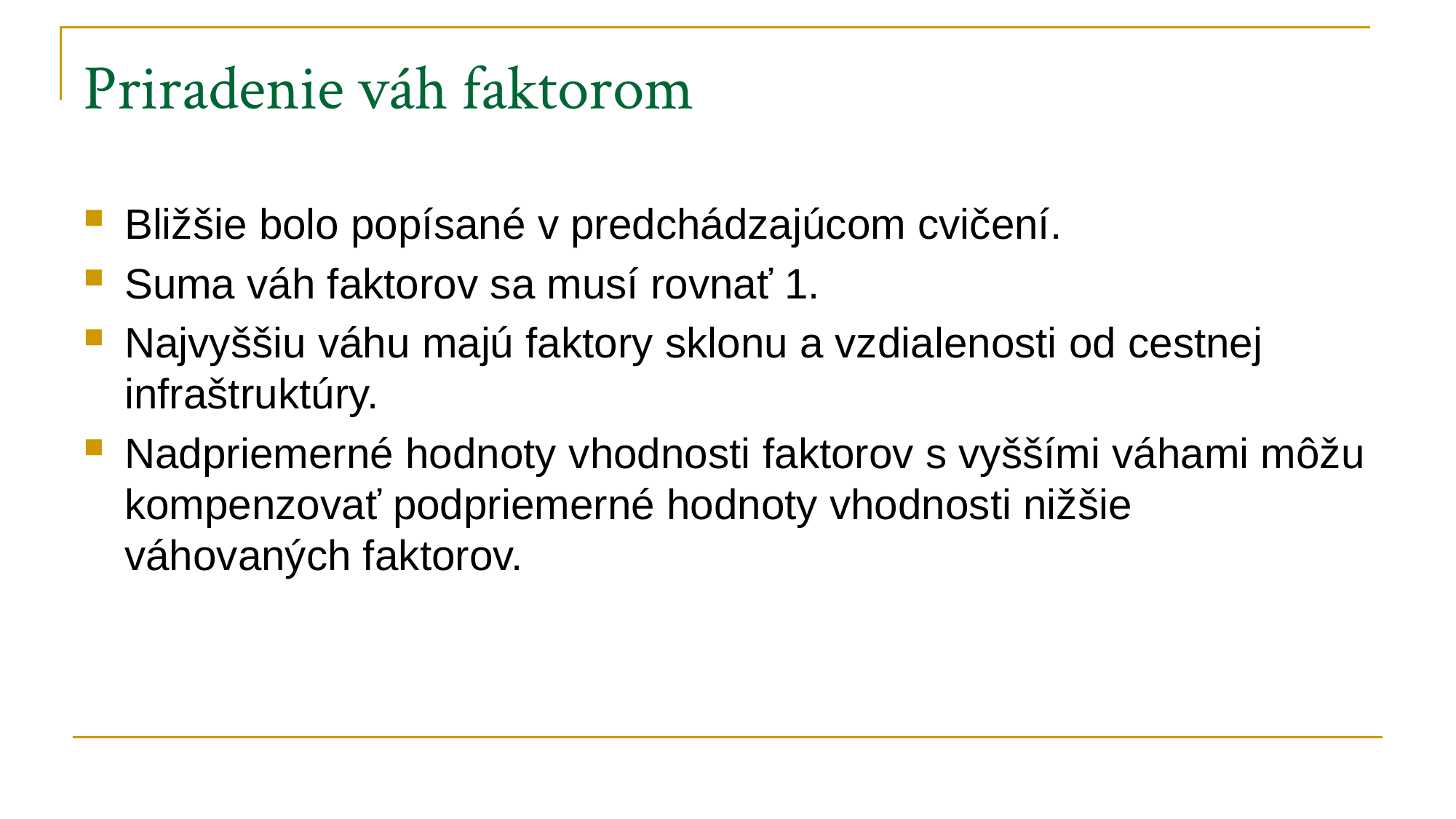

# Priradenie váh faktorom
Bližšie bolo popísané v predchádzajúcom cvičení.
Suma váh faktorov sa musí rovnať 1.
Najvyššiu váhu majú faktory sklonu a vzdialenosti od cestnej infraštruktúry.
Nadpriemerné hodnoty vhodnosti faktorov s vyššími váhami môžu kompenzovať podpriemerné hodnoty vhodnosti nižšie váhovaných faktorov.